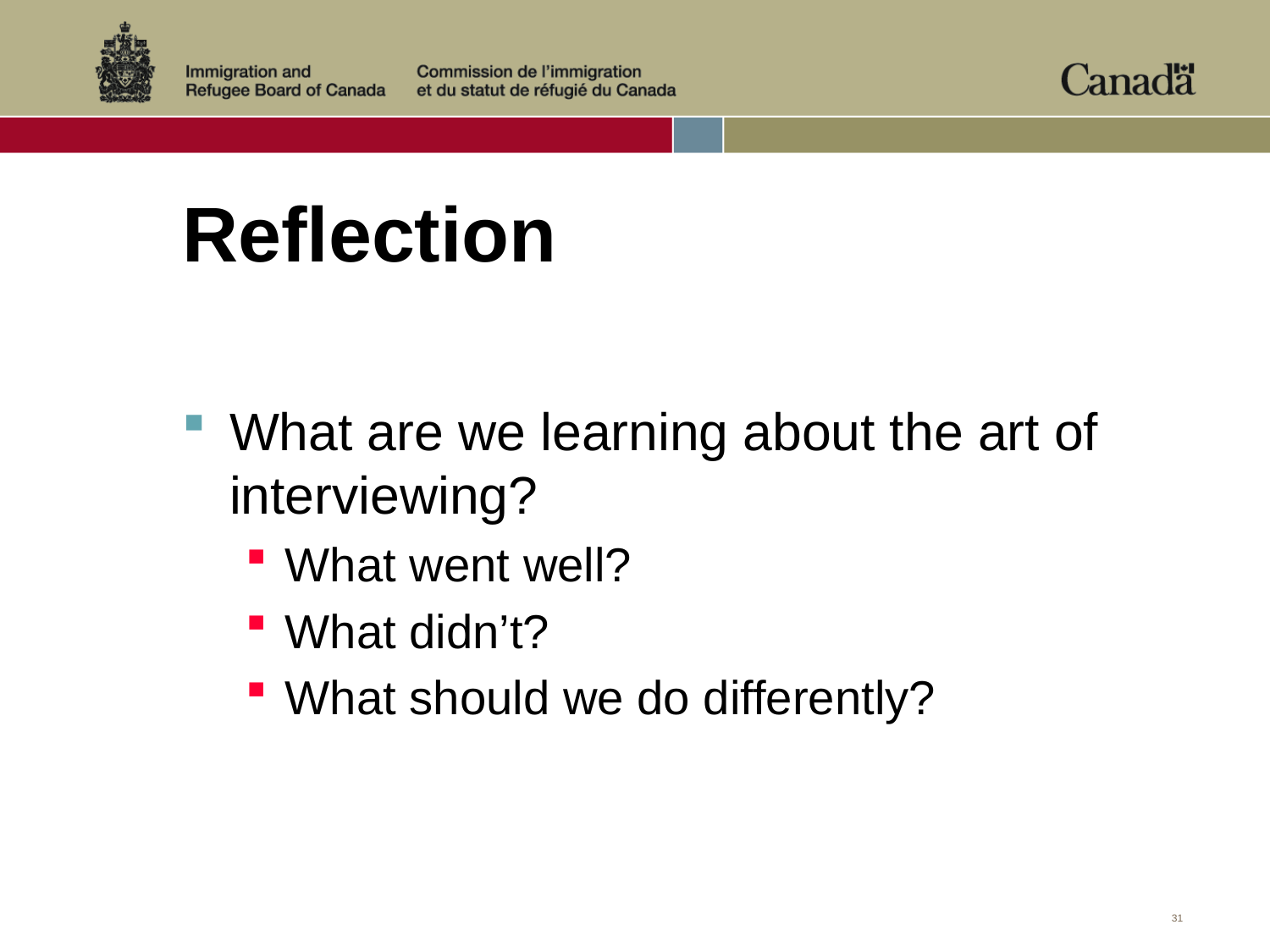

# Reflection
What are we learning about the art of interviewing?
What went well?
What didn’t?
What should we do differently?
31